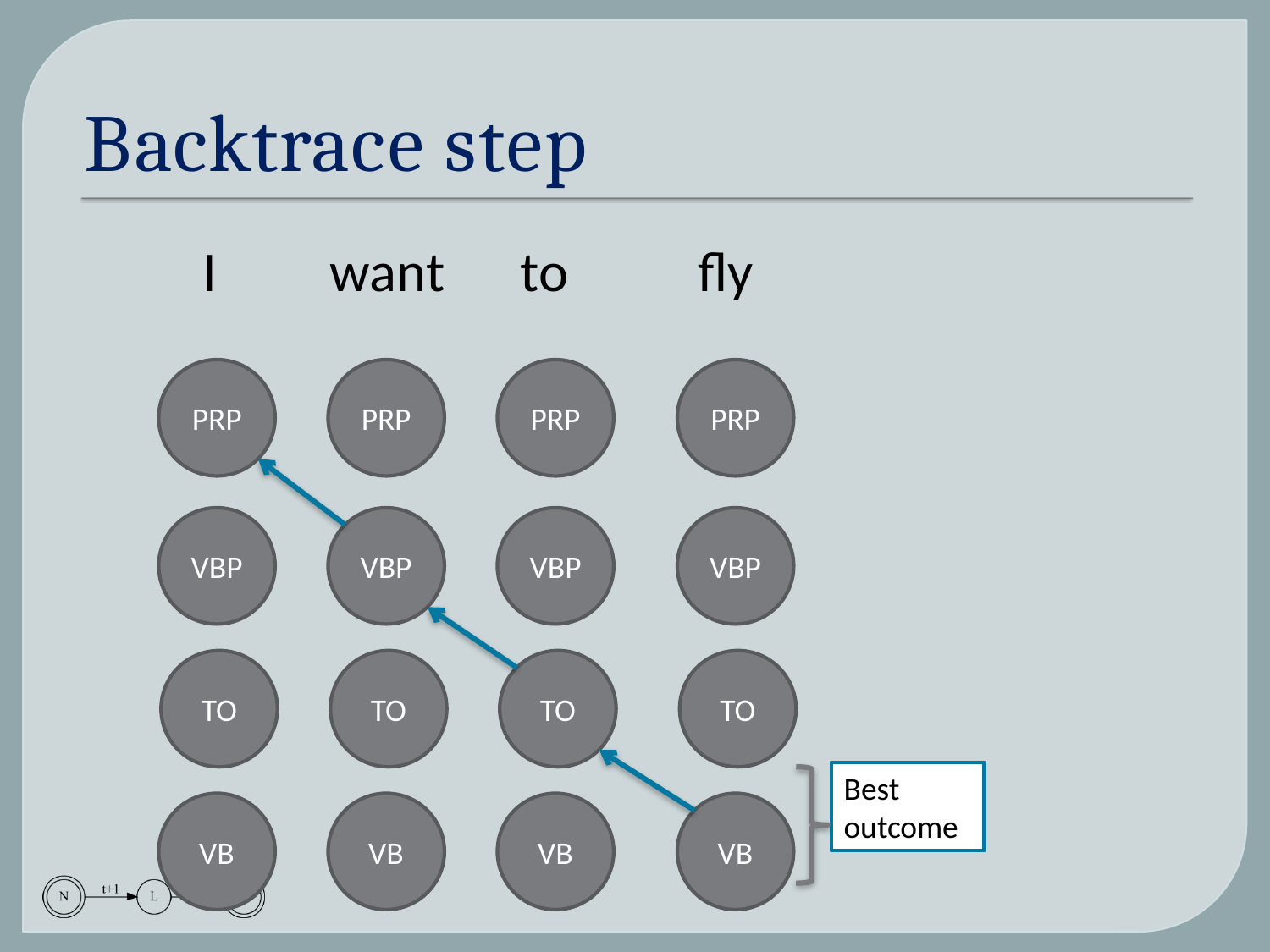

# Backtrace step
	I	want	     to	         fly
PRP
PRP
PRP
PRP
VBP
VBP
VBP
VBP
TO
TO
TO
TO
Best outcome

VB
VB
VB
VB